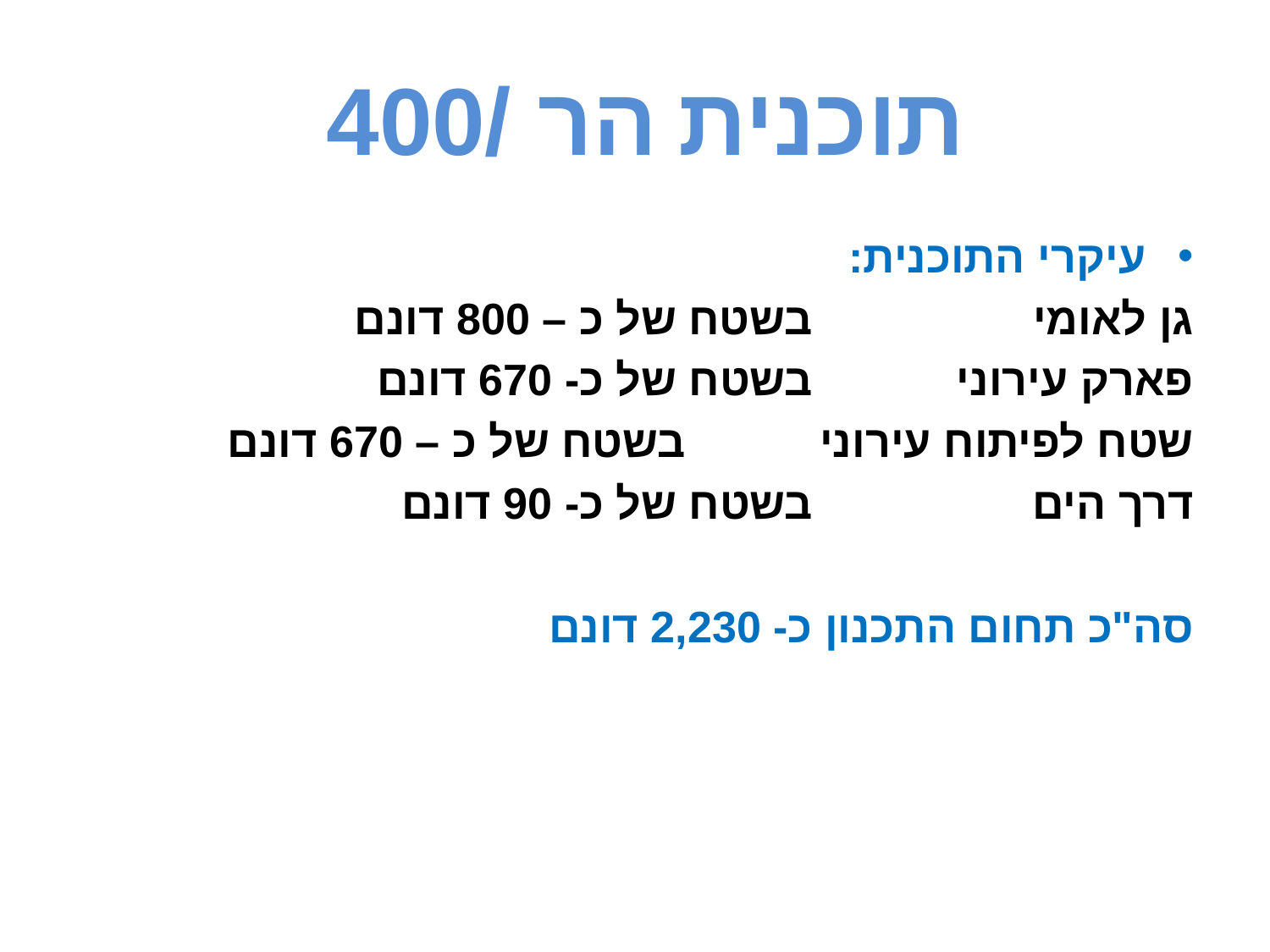

# תוכנית הר /400
עיקרי התוכנית:
	גן לאומי			בשטח של כ – 800 דונם
	פארק עירוני 			בשטח של כ- 670 דונם
	שטח לפיתוח עירוני 		בשטח של כ – 670 דונם
	דרך הים 			בשטח של כ- 90 דונם

סה"כ תחום התכנון כ- 2,230 דונם